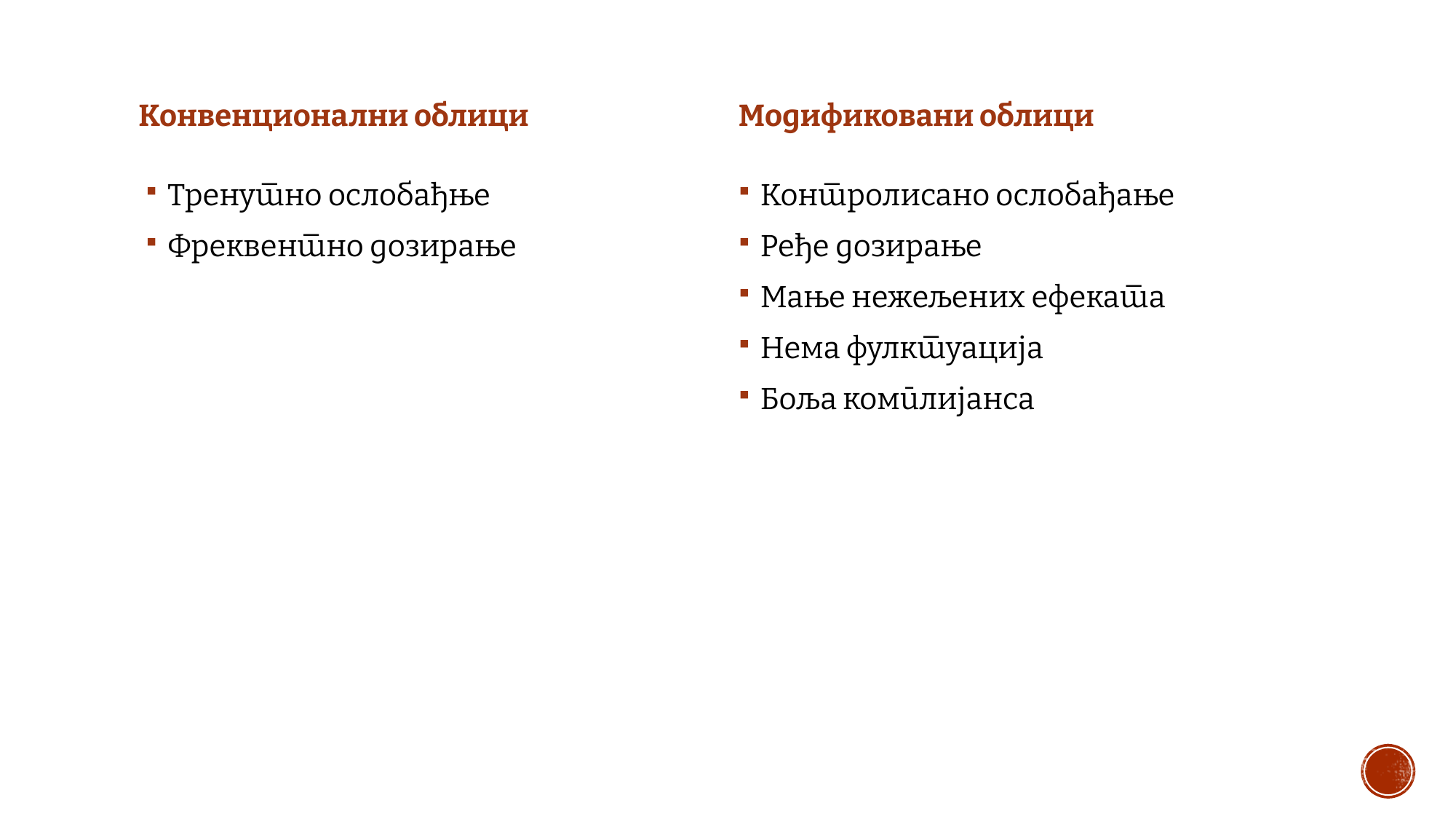

Конвенционални облици
Модификовани облици
Тренутно ослобађње
Фреквентно дозирање

Контролисано ослобађање
Ређе дозирање
Мање нежељених ефеката
Нема фулктуација
Боља комплијанса